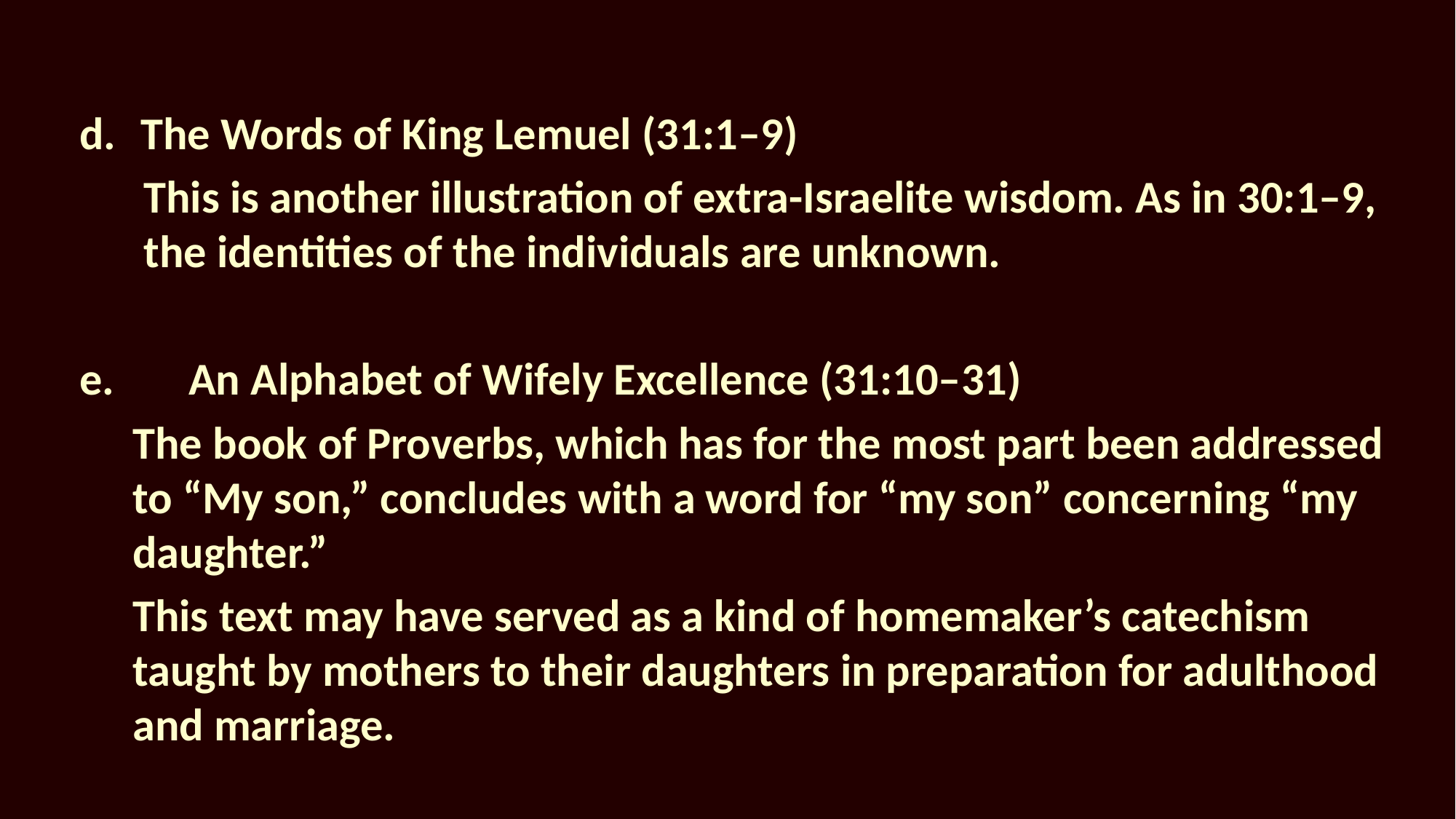

The Words of King Lemuel (31:1–9)
This is another illustration of extra-Israelite wisdom. As in 30:1–9, the identities of the individuals are unknown.

e.	An Alphabet of Wifely Excellence (31:10–31)
The book of Proverbs, which has for the most part been addressed to “My son,” concludes with a word for “my son” concerning “my daughter.”
This text may have served as a kind of homemaker’s catechism taught by mothers to their daughters in preparation for adulthood and marriage.